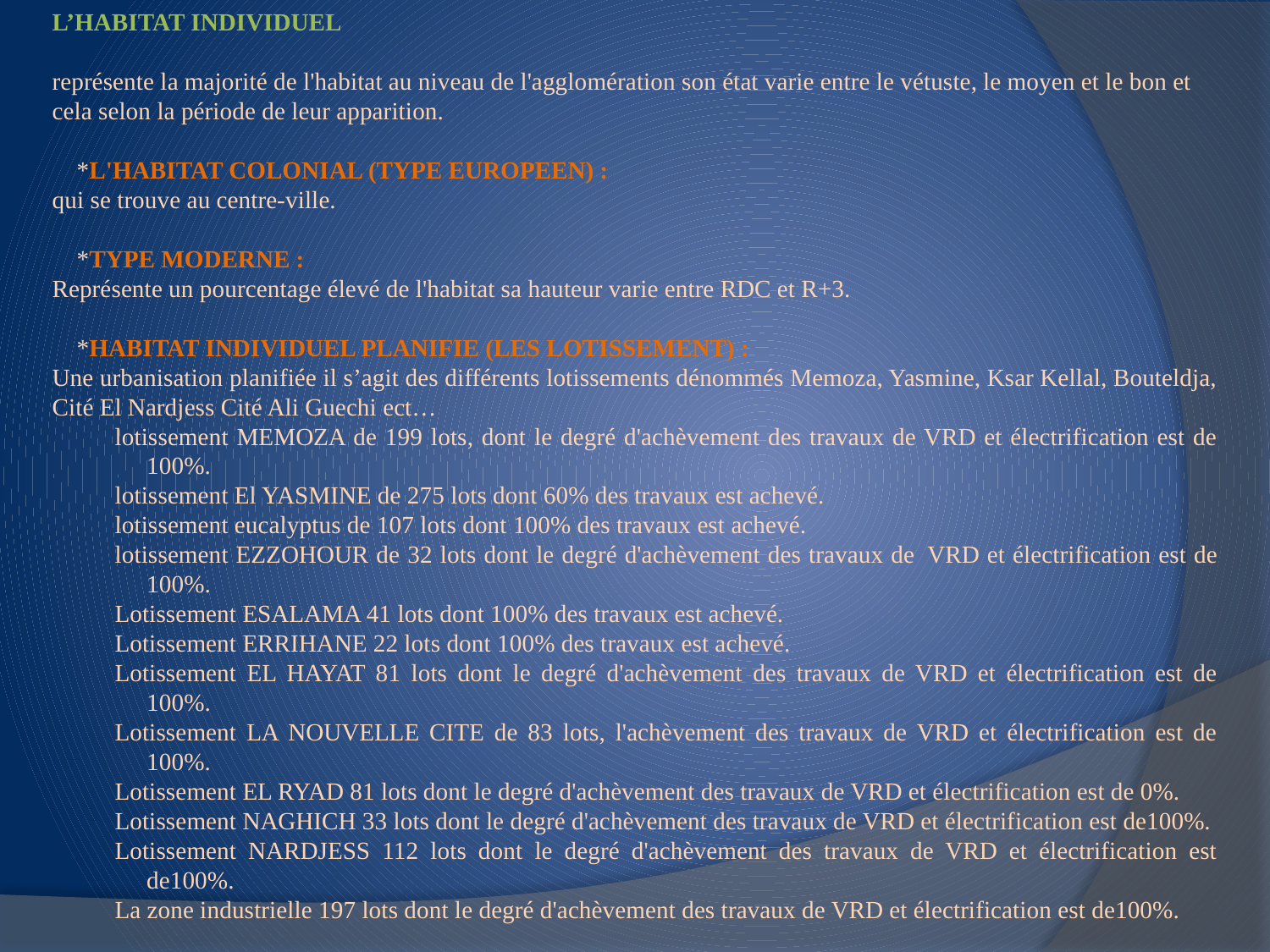

L’HABITAT INDIVIDUEL

représente la majorité de l'habitat au niveau de l'agglomération son état varie entre le vétuste, le moyen et le bon et cela selon la période de leur apparition.

    *L'HABITAT COLONIAL (TYPE EUROPEEN) :
qui se trouve au centre-ville.

    *TYPE MODERNE :
Représente un pourcentage élevé de l'habitat sa hauteur varie entre RDC et R+3.

    *HABITAT INDIVIDUEL PLANIFIE (LES LOTISSEMENT) :
Une urbanisation planifiée il s’agit des différents lotissements dénommés Memoza, Yasmine, Ksar Kellal, Bouteldja, Cité El Nardjess Cité Ali Guechi ect…
lotissement MEMOZA de 199 lots, dont le degré d'achèvement des travaux de VRD et électrification est de 100%.
lotissement El YASMINE de 275 lots dont 60% des travaux est achevé.
lotissement eucalyptus de 107 lots dont 100% des travaux est achevé.
lotissement EZZOHOUR de 32 lots dont le degré d'achèvement des travaux de 	VRD et électrification est de 100%.
Lotissement ESALAMA 41 lots dont 100% des travaux est achevé.
Lotissement ERRIHANE 22 lots dont 100% des travaux est achevé.
Lotissement EL HAYAT 81 lots dont le degré d'achèvement des travaux de VRD et électrification est de 100%.
Lotissement LA NOUVELLE CITE de 83 lots, l'achèvement des travaux de VRD et électrification est de 100%.
Lotissement EL RYAD 81 lots dont le degré d'achèvement des travaux de VRD et électrification est de 0%.
Lotissement NAGHICH 33 lots dont le degré d'achèvement des travaux de VRD et électrification est de100%.
Lotissement NARDJESS 112 lots dont le degré d'achèvement des travaux de VRD et électrification est de100%.
La zone industrielle 197 lots dont le degré d'achèvement des travaux de VRD et électrification est de100%.